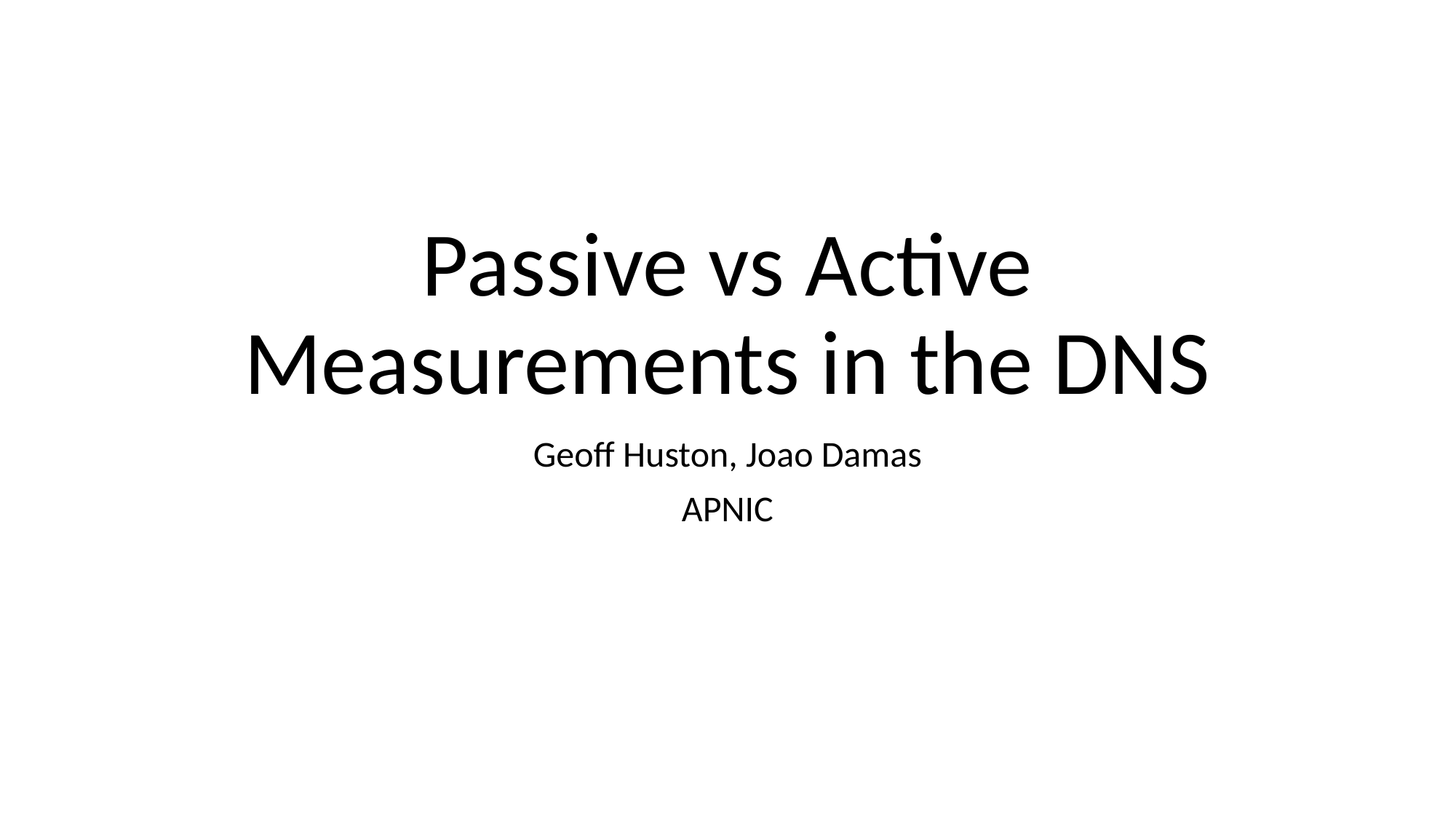

# Passive vs Active Measurements in the DNS
Geoff Huston, Joao Damas
APNIC